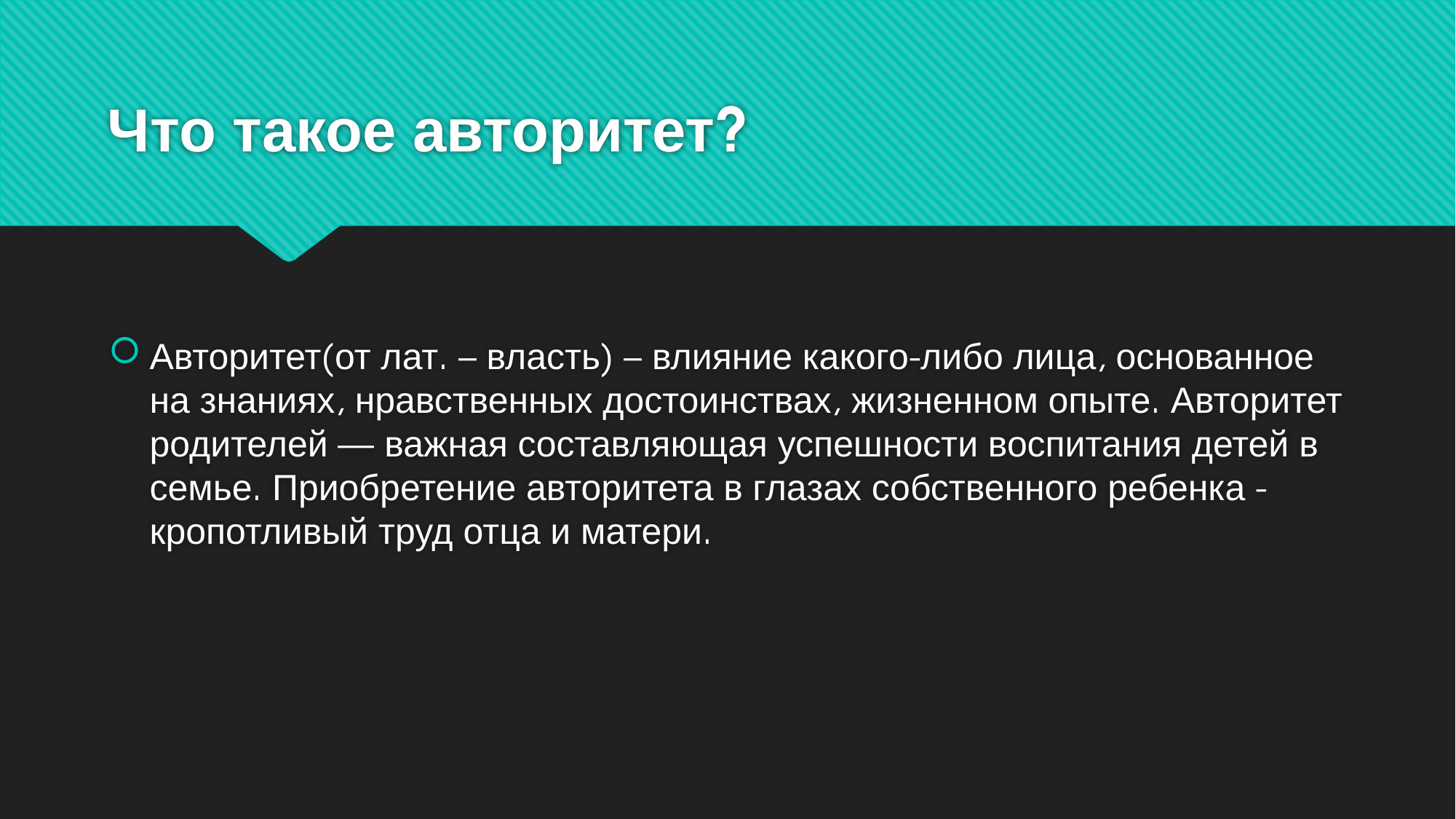

# Что такое авторитет?
Авторитет(от лат. – власть) – влияние какого-либо лица, основанное на знаниях, нравственных достоинствах, жизненном опыте. Авторитет родителей — важная составляющая успешности воспитания детей в семье. Приобретение авторитета в глазах собственного ребенка - кропотливый труд отца и матери.